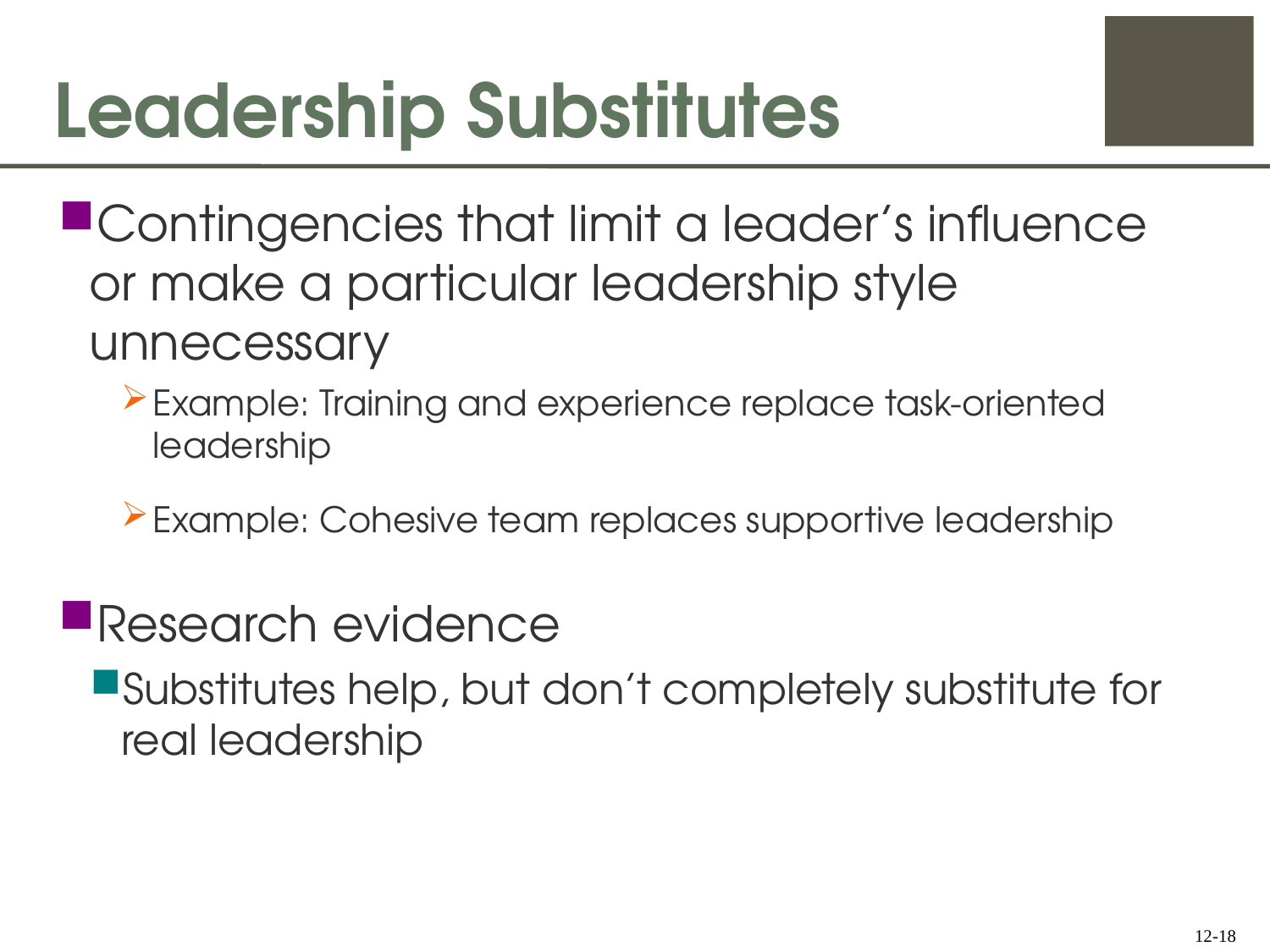

# Leadership Substitutes
Contingencies that limit a leader’s influence or make a particular leadership style unnecessary
Example: Training and experience replace task-oriented leadership
Example: Cohesive team replaces supportive leadership
Research evidence
Substitutes help, but don’t completely substitute for real leadership